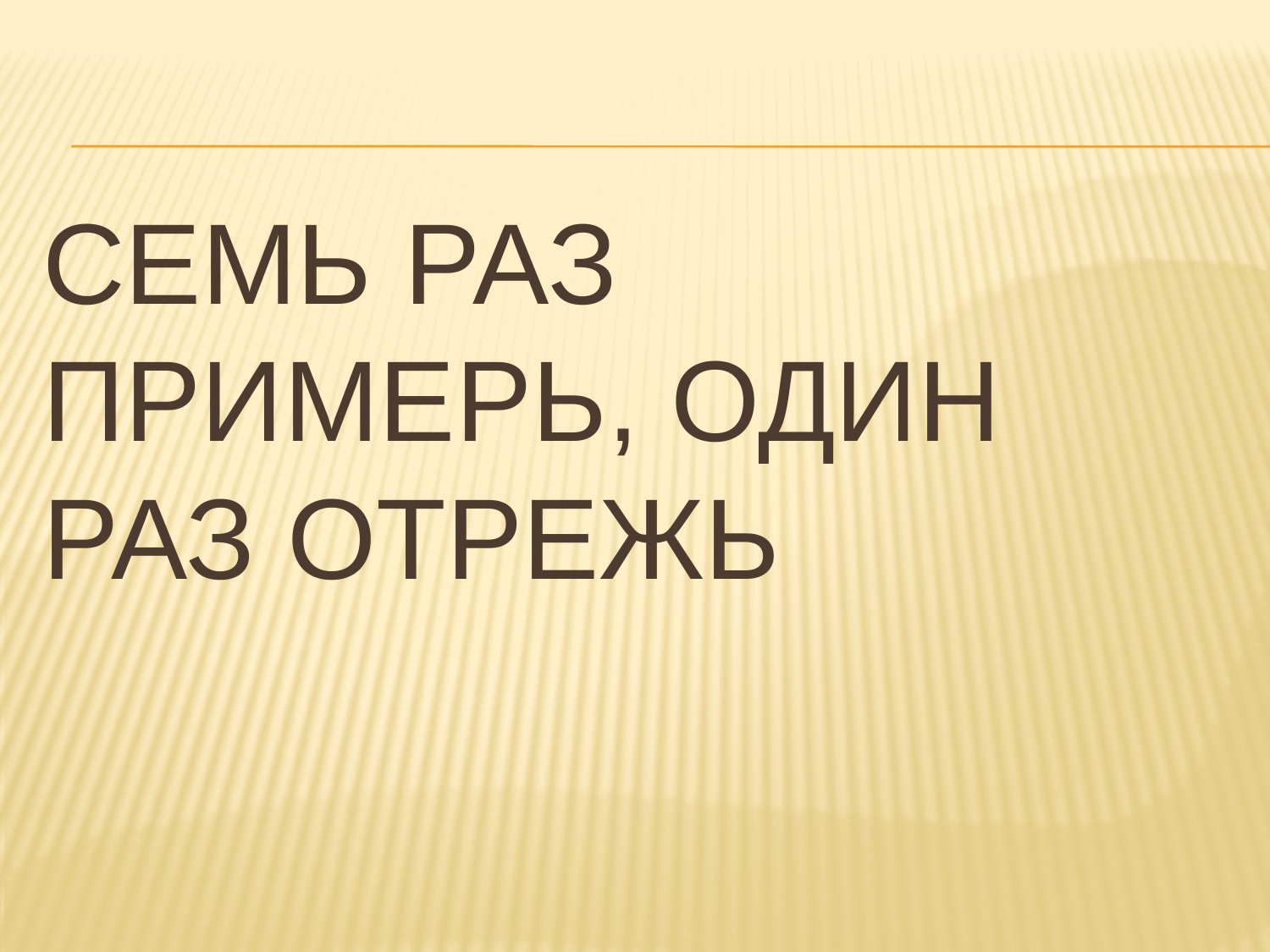

# Семь раз примерь, один раз отрежь